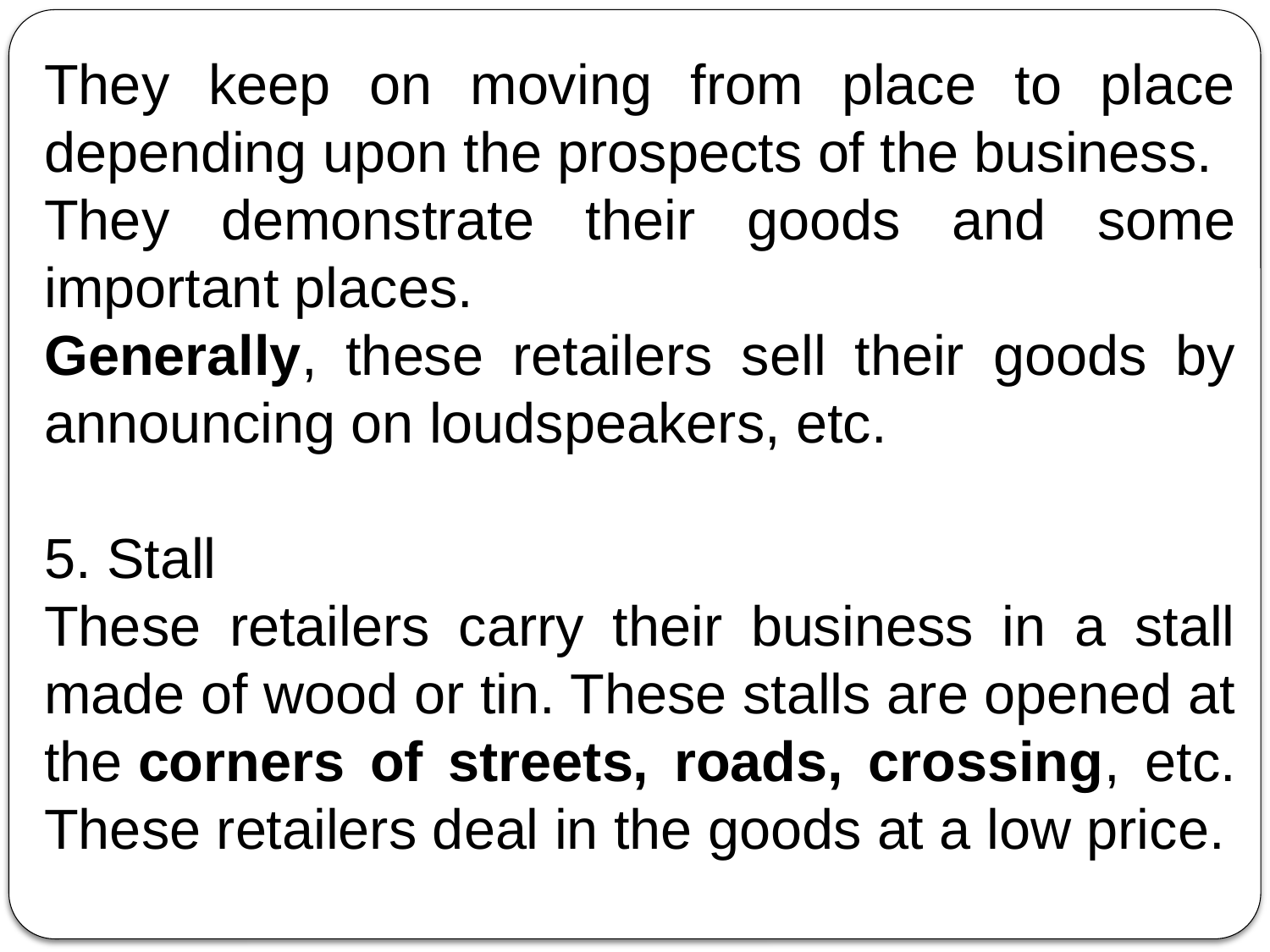

They keep on moving from place to place depending upon the prospects of the business.
They demonstrate their goods and some important places.
Generally, these retailers sell their goods by announcing on loudspeakers, etc.

5. Stall
These retailers carry their business in a stall made of wood or tin. These stalls are opened at the corners of streets, roads, crossing, etc. These retailers deal in the goods at a low price.